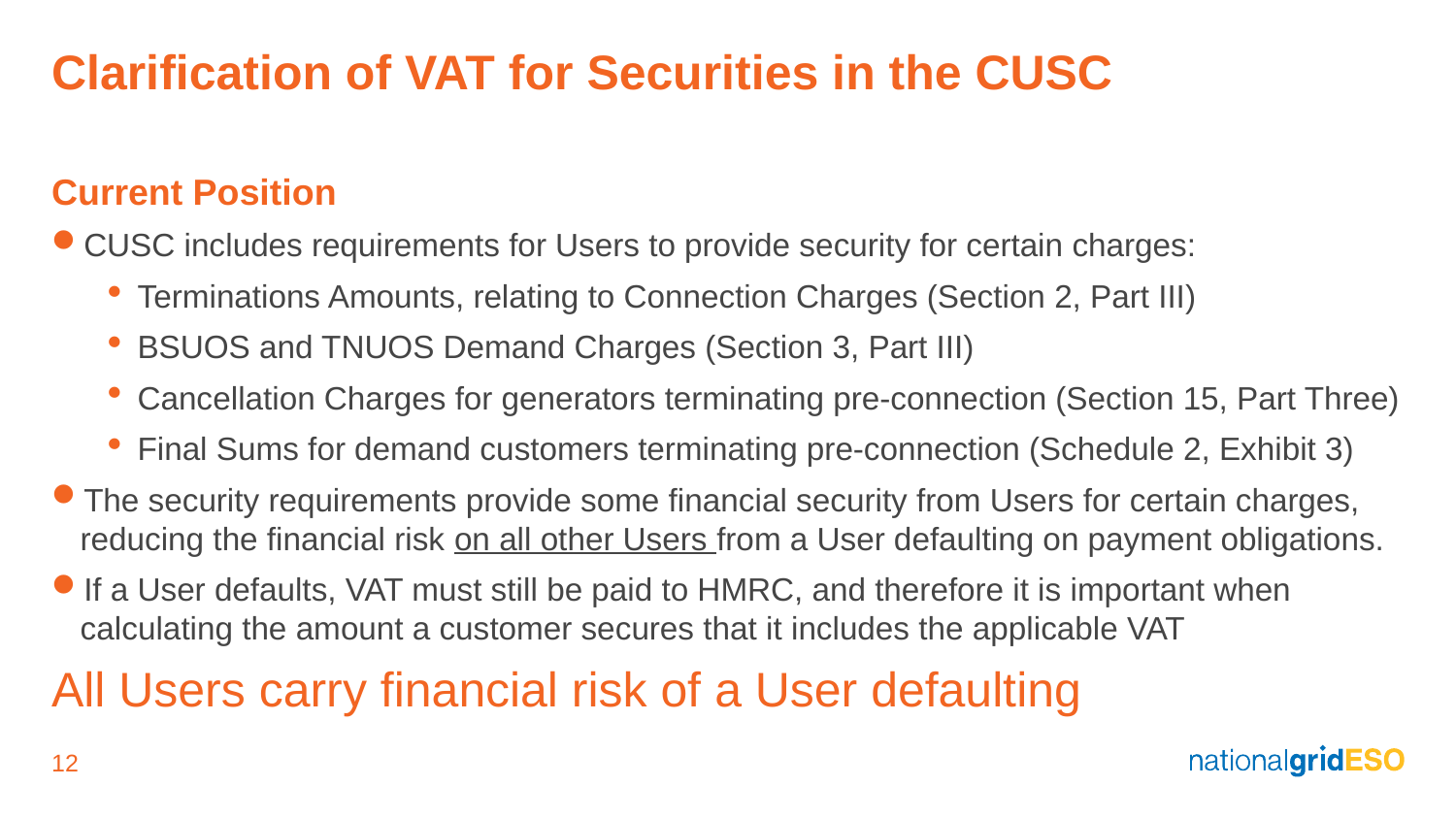

# Clarification of VAT for Securities in the CUSC
Current Position
CUSC includes requirements for Users to provide security for certain charges:
Terminations Amounts, relating to Connection Charges (Section 2, Part III)
BSUOS and TNUOS Demand Charges (Section 3, Part III)
Cancellation Charges for generators terminating pre-connection (Section 15, Part Three)
Final Sums for demand customers terminating pre-connection (Schedule 2, Exhibit 3)
The security requirements provide some financial security from Users for certain charges, reducing the financial risk on all other Users from a User defaulting on payment obligations.
If a User defaults, VAT must still be paid to HMRC, and therefore it is important when calculating the amount a customer secures that it includes the applicable VAT
All Users carry financial risk of a User defaulting